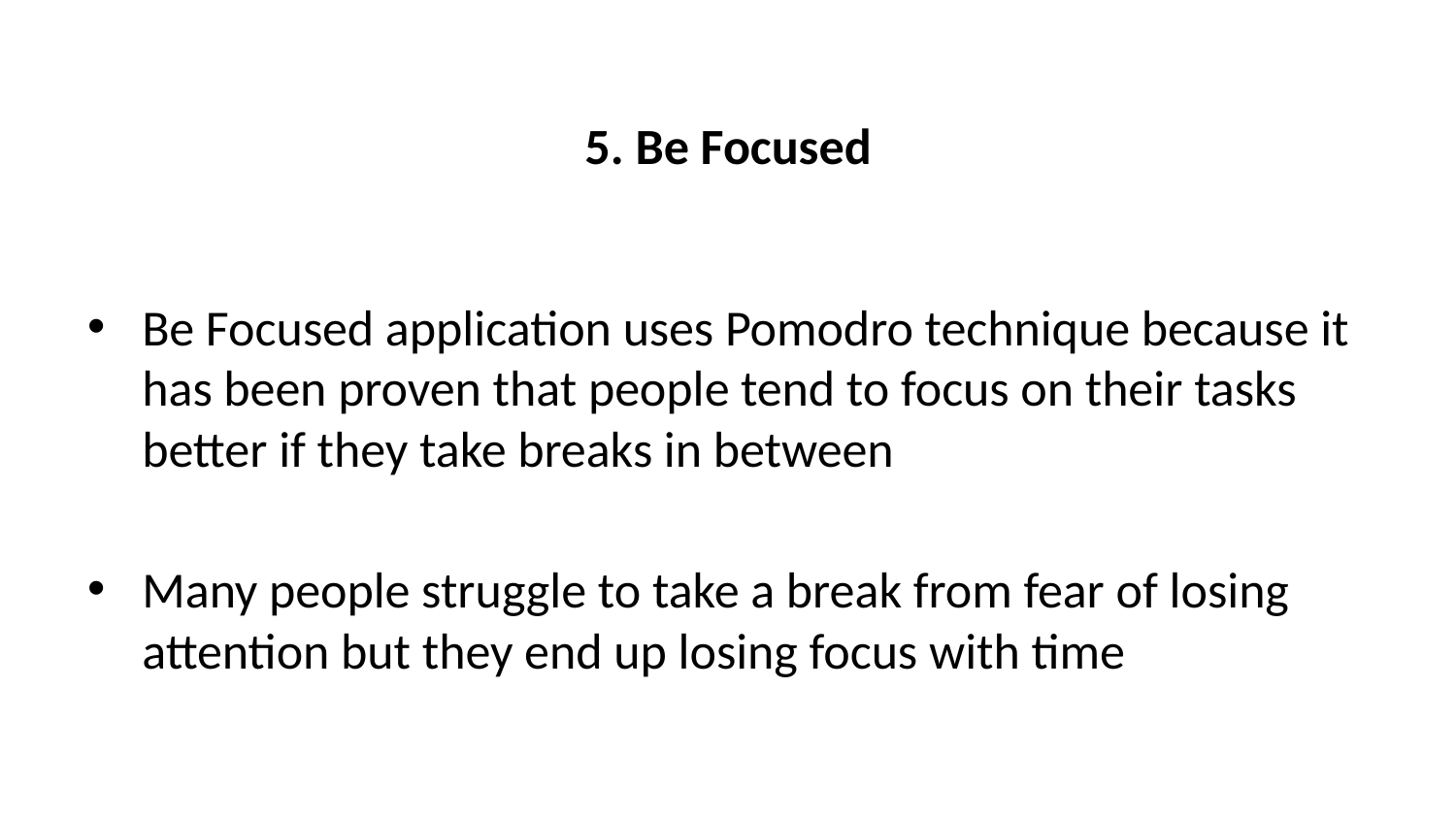

# 5. Be Focused
Be Focused application uses Pomodro technique because it has been proven that people tend to focus on their tasks better if they take breaks in between

Many people struggle to take a break from fear of losing attention but they end up losing focus with time